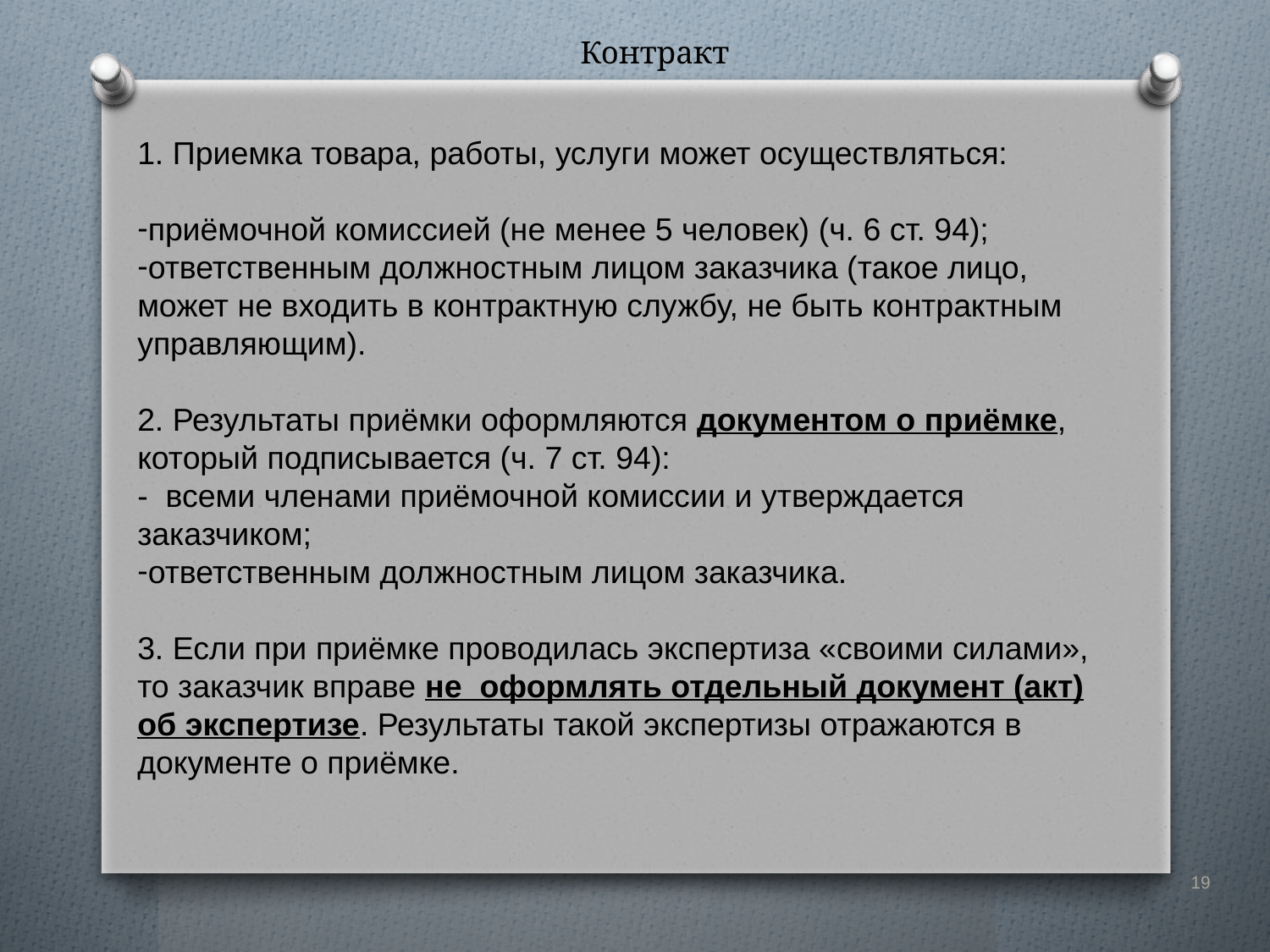

Контракт
1. Приемка товара, работы, услуги может осуществляться:

приёмочной комиссией (не менее 5 человек) (ч. 6 ст. 94);
ответственным должностным лицом заказчика (такое лицо, может не входить в контрактную службу, не быть контрактным управляющим).

2. Результаты приёмки оформляются документом о приёмке, который подписывается (ч. 7 ст. 94):
-  всеми членами приёмочной комиссии и утверждается заказчиком;
ответственным должностным лицом заказчика.

3. Если при приёмке проводилась экспертиза «своими силами», то заказчик вправе не  оформлять отдельный документ (акт) об экспертизе. Результаты такой экспертизы отражаются в документе о приёмке.
19